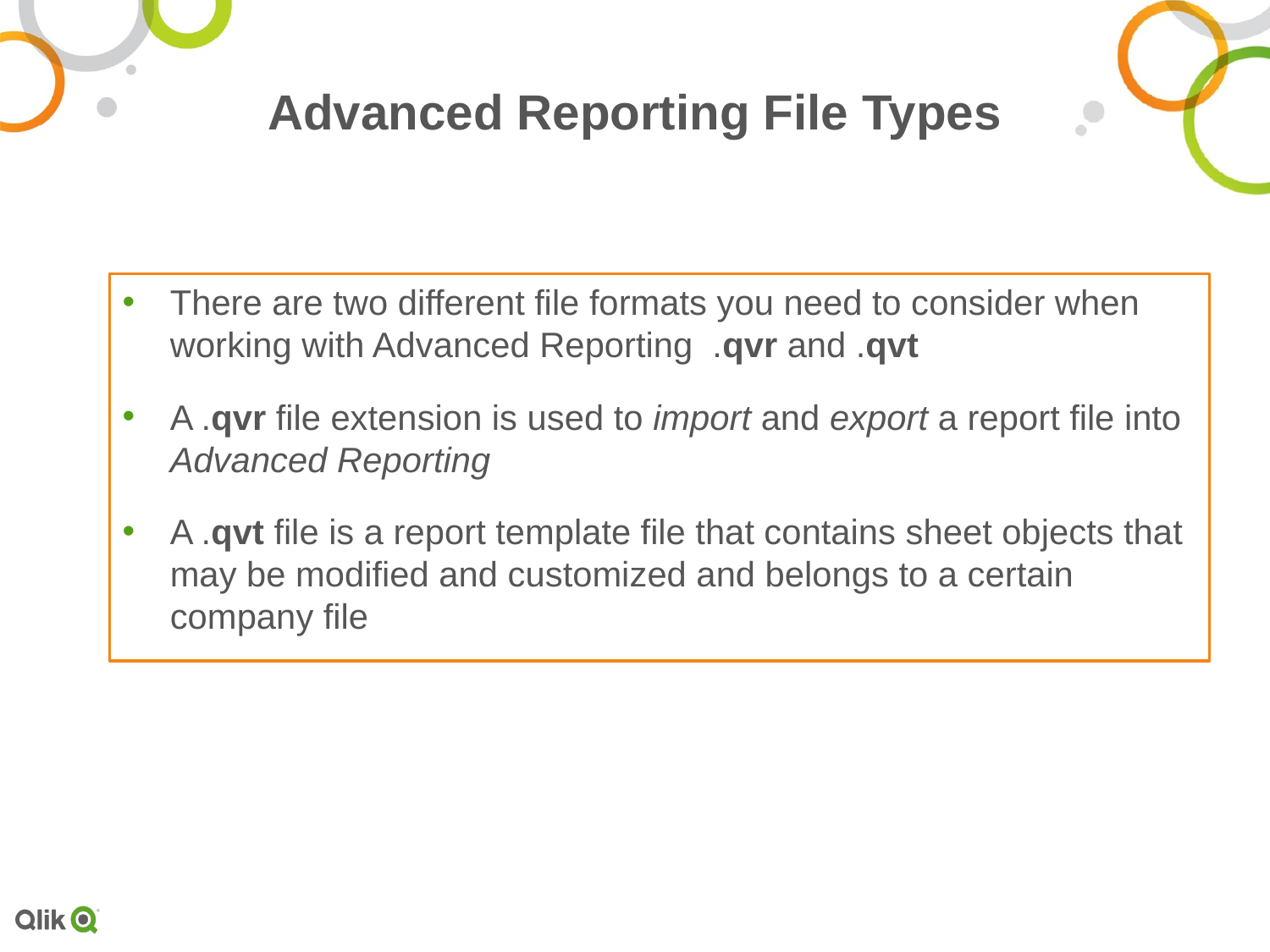

# Advanced Reporting File Types
There are two different file formats you need to consider when working with Advanced Reporting  .qvr and .qvt
A .qvr file extension is used to import and export a report file into Advanced Reporting
A .qvt file is a report template file that contains sheet objects that may be modified and customized and belongs to a certain company file